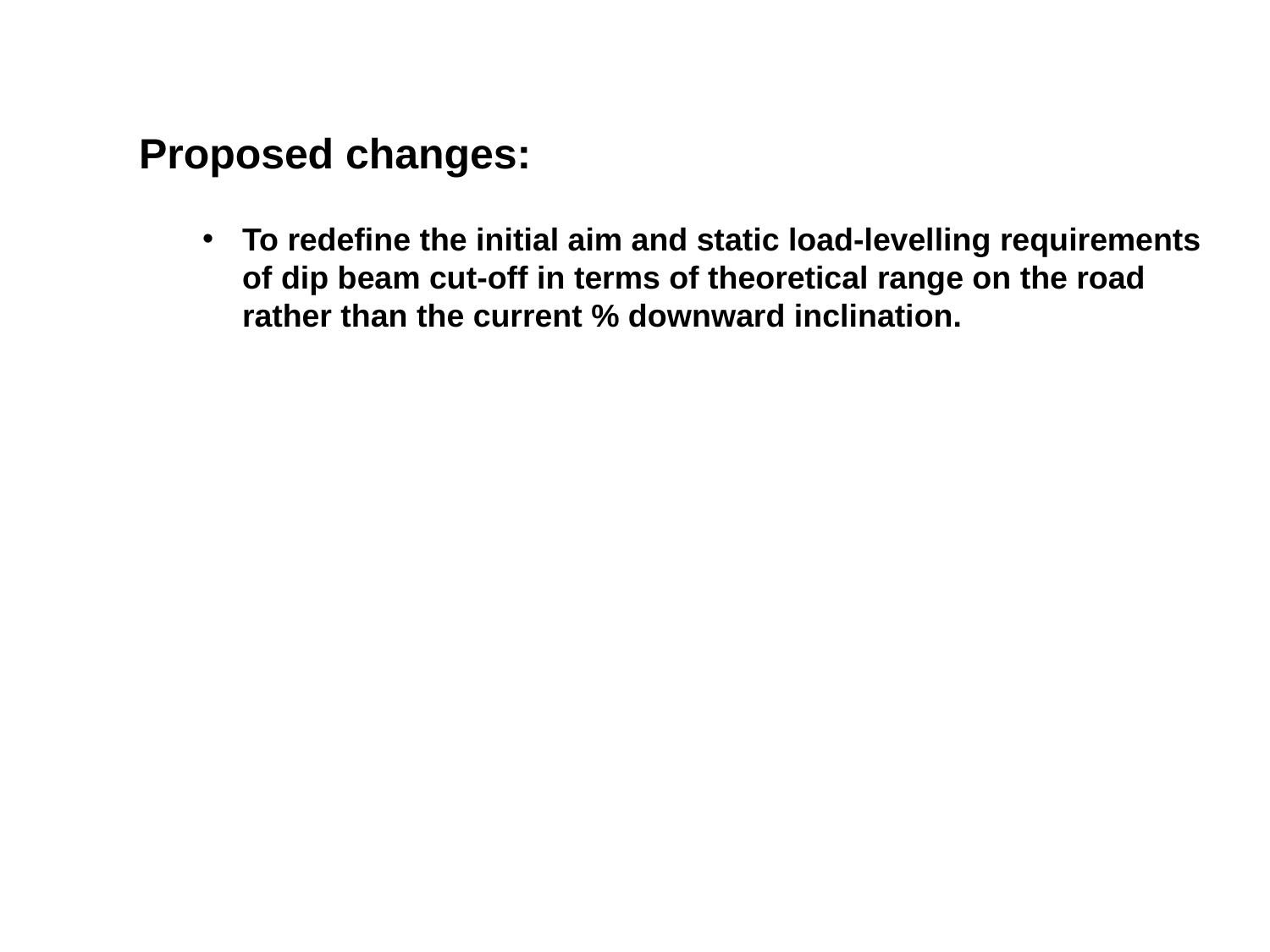

Proposed changes:

To redefine the initial aim and static load-levelling requirements of dip beam cut-off in terms of theoretical range on the road rather than the current % downward inclination.